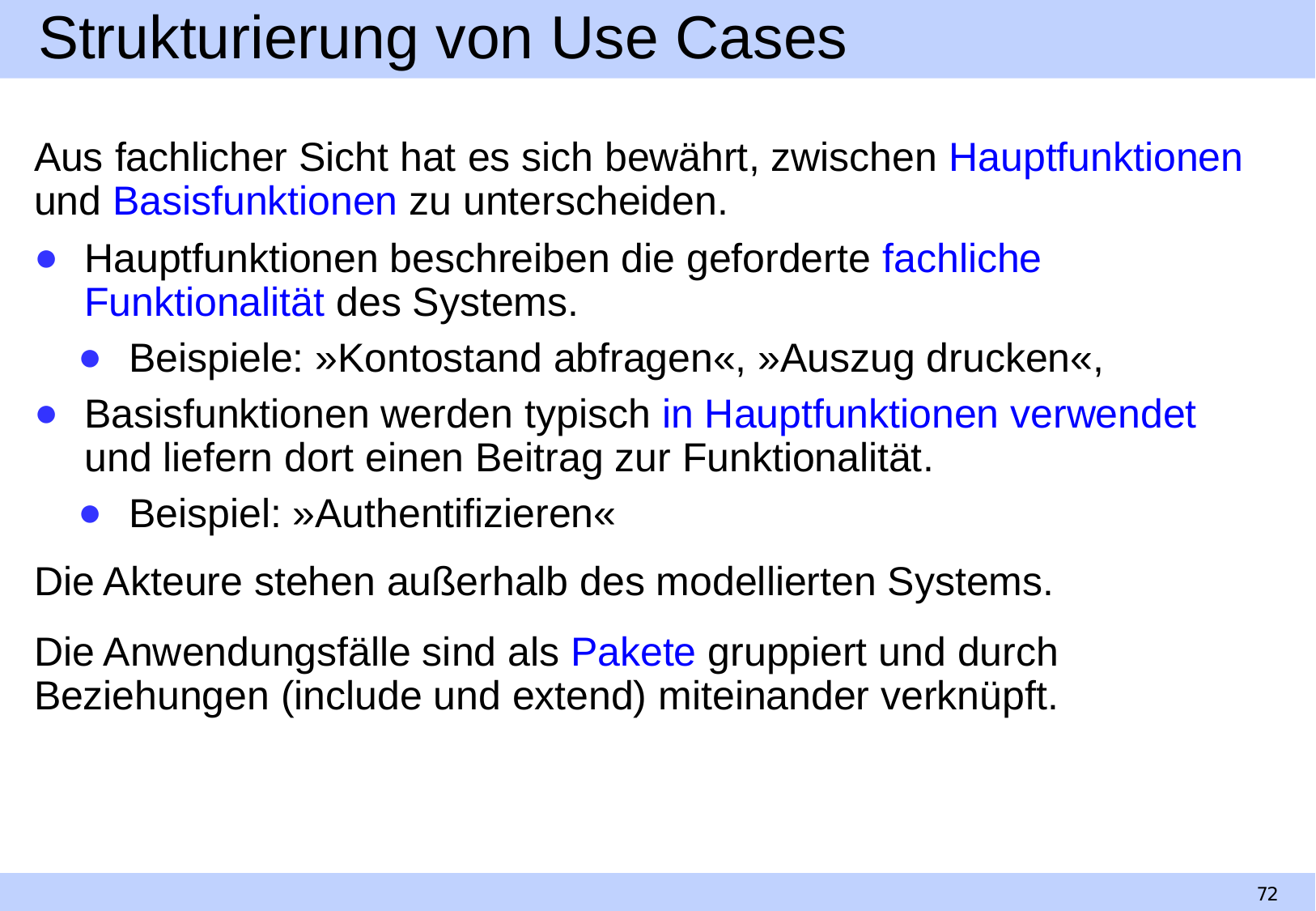

# Strukturierung von Use Cases
Aus fachlicher Sicht hat es sich bewährt, zwischen Hauptfunktionen und Basisfunktionen zu unterscheiden.
Hauptfunktionen beschreiben die geforderte fachliche Funktionalität des Systems.
Beispiele: »Kontostand abfragen«, »Auszug drucken«,
Basisfunktionen werden typisch in Hauptfunktionen verwendet und liefern dort einen Beitrag zur Funktionalität.
Beispiel: »Authentifizieren«
Die Akteure stehen außerhalb des modellierten Systems.
Die Anwendungsfälle sind als Pakete gruppiert und durch Beziehungen (include und extend) miteinander verknüpft.
72